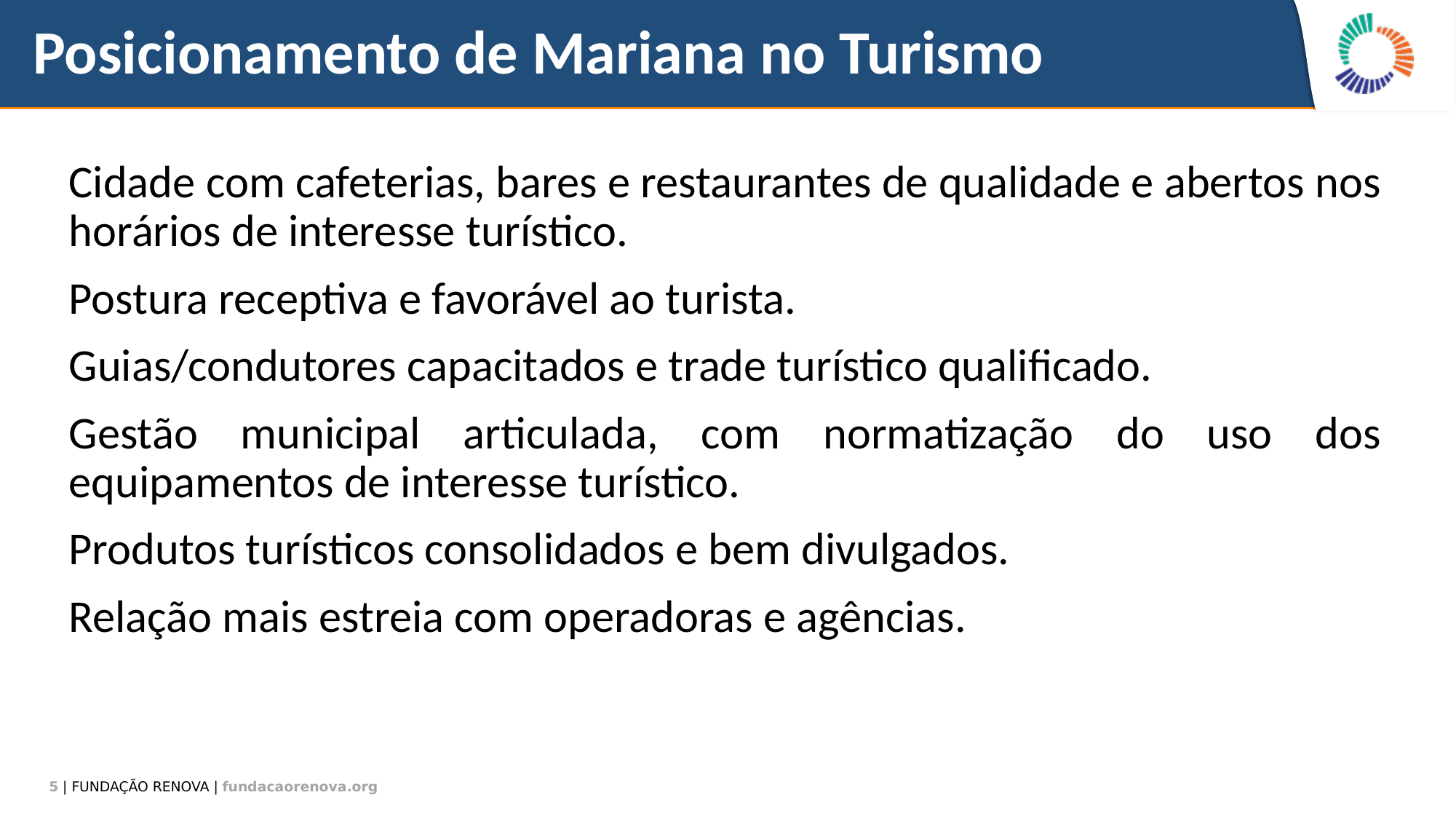

# Posicionamento de Mariana no Turismo
Cidade com cafeterias, bares e restaurantes de qualidade e abertos nos horários de interesse turístico.
Postura receptiva e favorável ao turista.
Guias/condutores capacitados e trade turístico qualificado.
Gestão municipal articulada, com normatização do uso dos equipamentos de interesse turístico.
Produtos turísticos consolidados e bem divulgados.
Relação mais estreia com operadoras e agências.